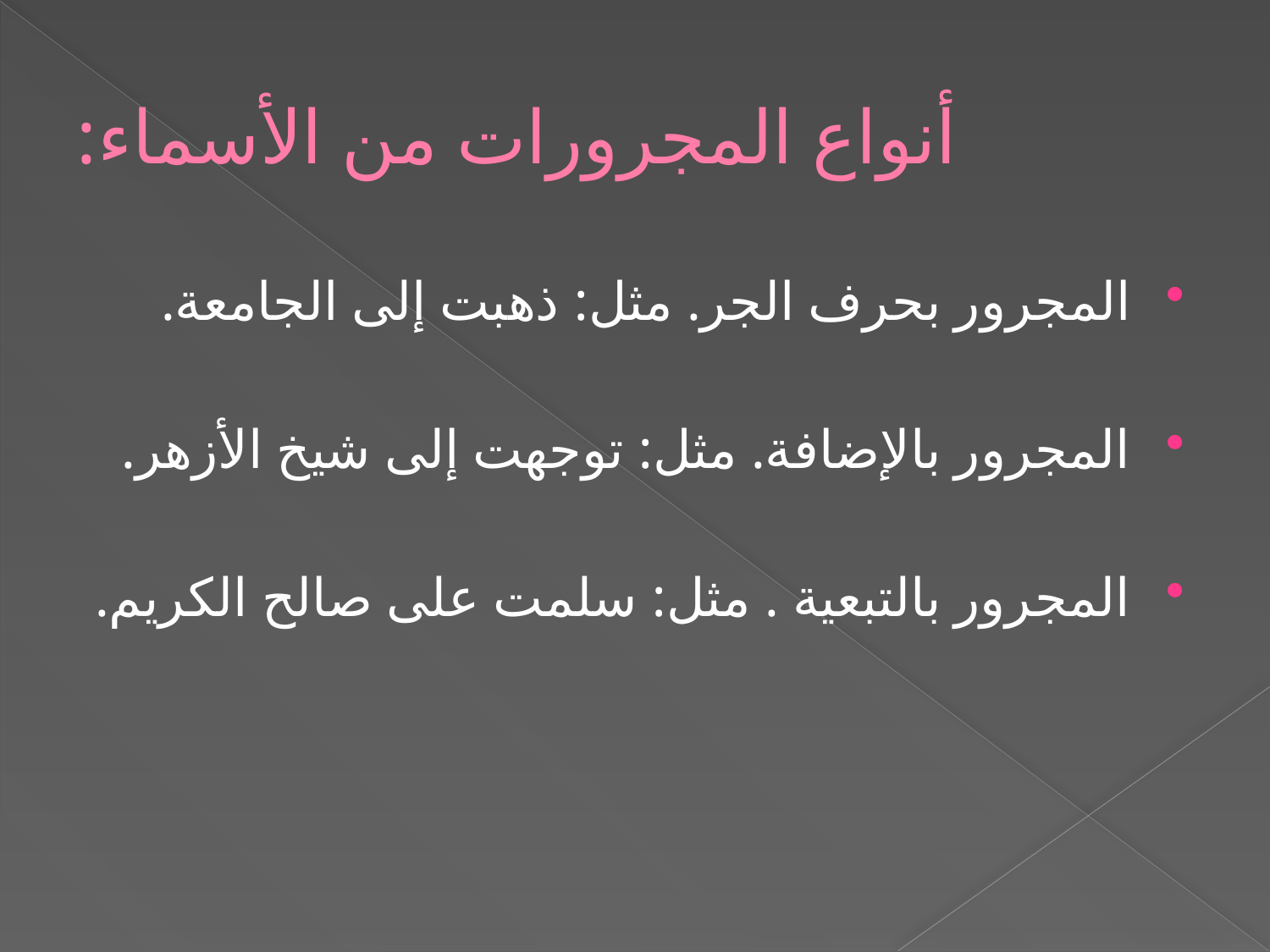

# أنواع المجرورات من الأسماء:
المجرور بحرف الجر. مثل: ذهبت إلى الجامعة.

المجرور بالإضافة. مثل: توجهت إلى شيخ الأزهر.

المجرور بالتبعية . مثل: سلمت على صالح الكريم.